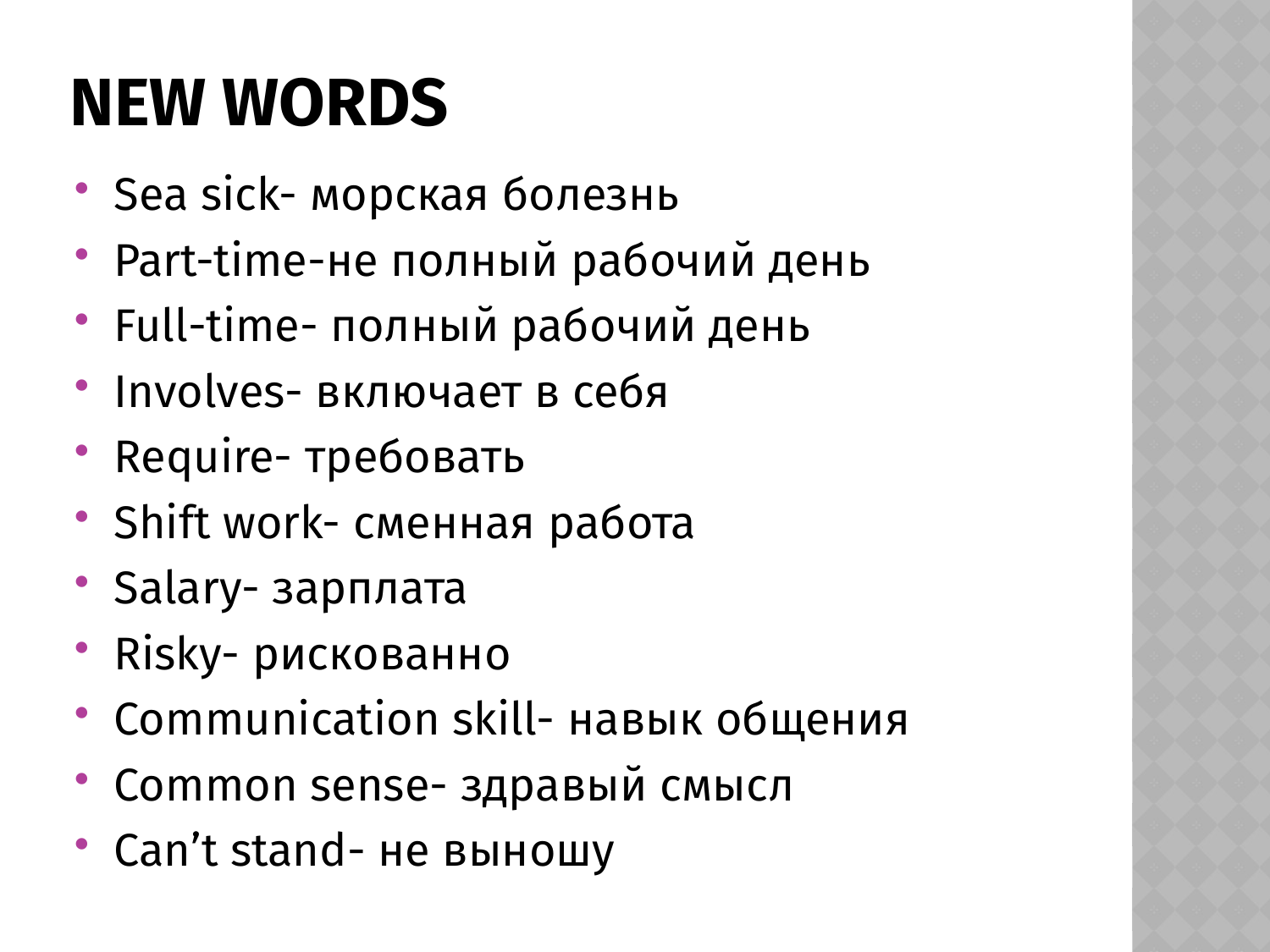

# New words
Sea sick- морская болезнь
Part-time-не полный рабочий день
Full-time- полный рабочий день
Involves- включает в себя
Require- требовать
Shift work- сменная работа
Salary- зарплата
Risky- рискованно
Communication skill- навык общения
Common sense- здравый смысл
Can’t stand- не выношу